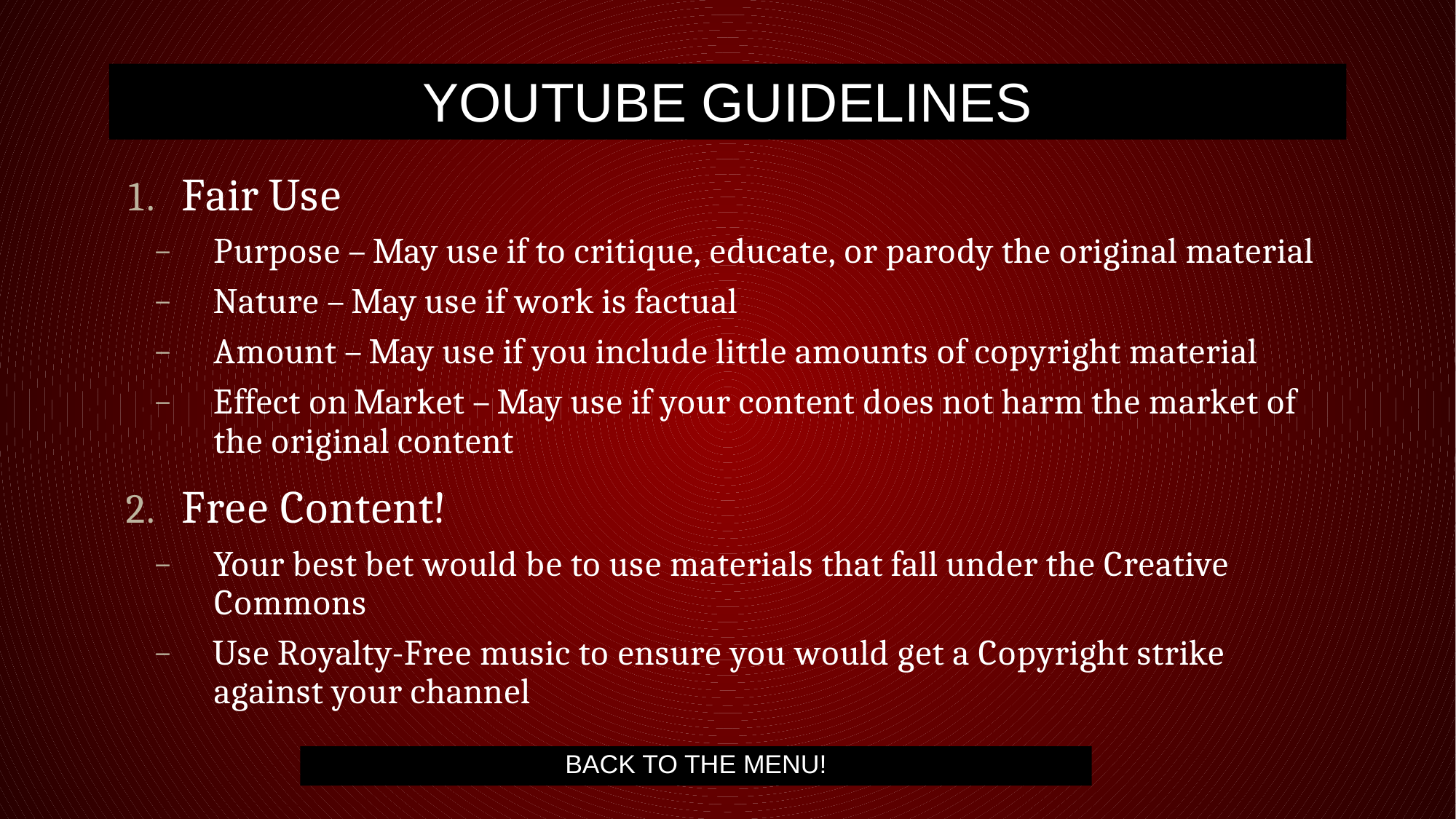

# Youtube Guidelines
Fair Use
Purpose – May use if to critique, educate, or parody the original material
Nature – May use if work is factual
Amount – May use if you include little amounts of copyright material
Effect on Market – May use if your content does not harm the market of the original content
Free Content!
Your best bet would be to use materials that fall under the Creative Commons
Use Royalty-Free music to ensure you would get a Copyright strike against your channel

Back to the menu!